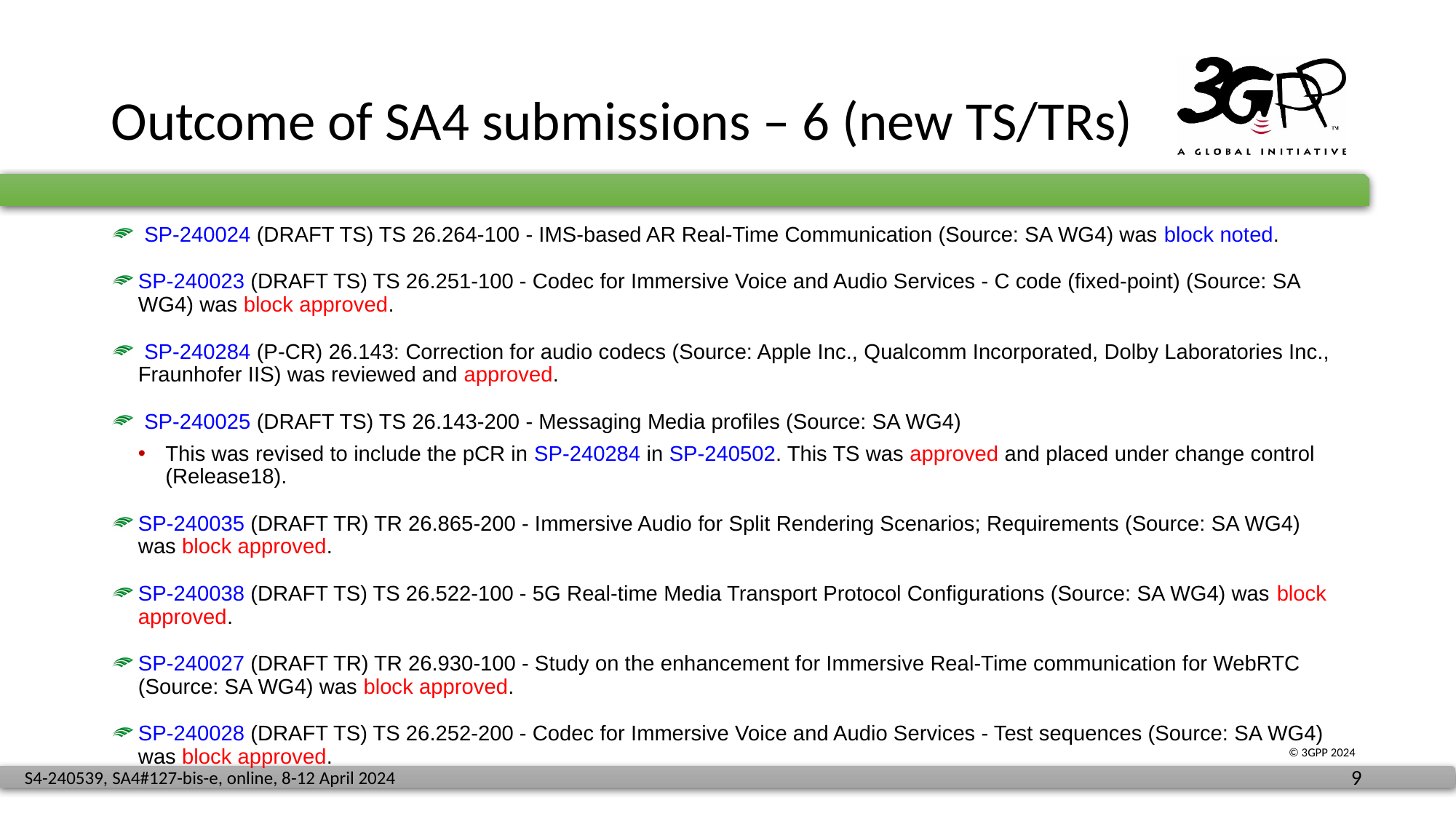

# Outcome of SA4 submissions – 6 (new TS/TRs)
 SP-240024 (DRAFT TS) TS 26.264-100 - IMS-based AR Real-Time Communication (Source: SA WG4) was block noted.
SP-240023 (DRAFT TS) TS 26.251-100 - Codec for Immersive Voice and Audio Services - C code (fixed-point) (Source: SA WG4) was block approved.
 SP-240284 (P-CR) 26.143: Correction for audio codecs (Source: Apple Inc., Qualcomm Incorporated, Dolby Laboratories Inc., Fraunhofer IIS) was reviewed and approved.
 SP-240025 (DRAFT TS) TS 26.143-200 - Messaging Media profiles (Source: SA WG4)
This was revised to include the pCR in SP-240284 in SP-240502. This TS was approved and placed under change control (Release18).
SP-240035 (DRAFT TR) TR 26.865-200 - Immersive Audio for Split Rendering Scenarios; Requirements (Source: SA WG4) was block approved.
SP-240038 (DRAFT TS) TS 26.522-100 - 5G Real-time Media Transport Protocol Configurations (Source: SA WG4) was block approved.
SP-240027 (DRAFT TR) TR 26.930-100 - Study on the enhancement for Immersive Real-Time communication for WebRTC (Source: SA WG4) was block approved.
SP-240028 (DRAFT TS) TS 26.252-200 - Codec for Immersive Voice and Audio Services - Test sequences (Source: SA WG4) was block approved.